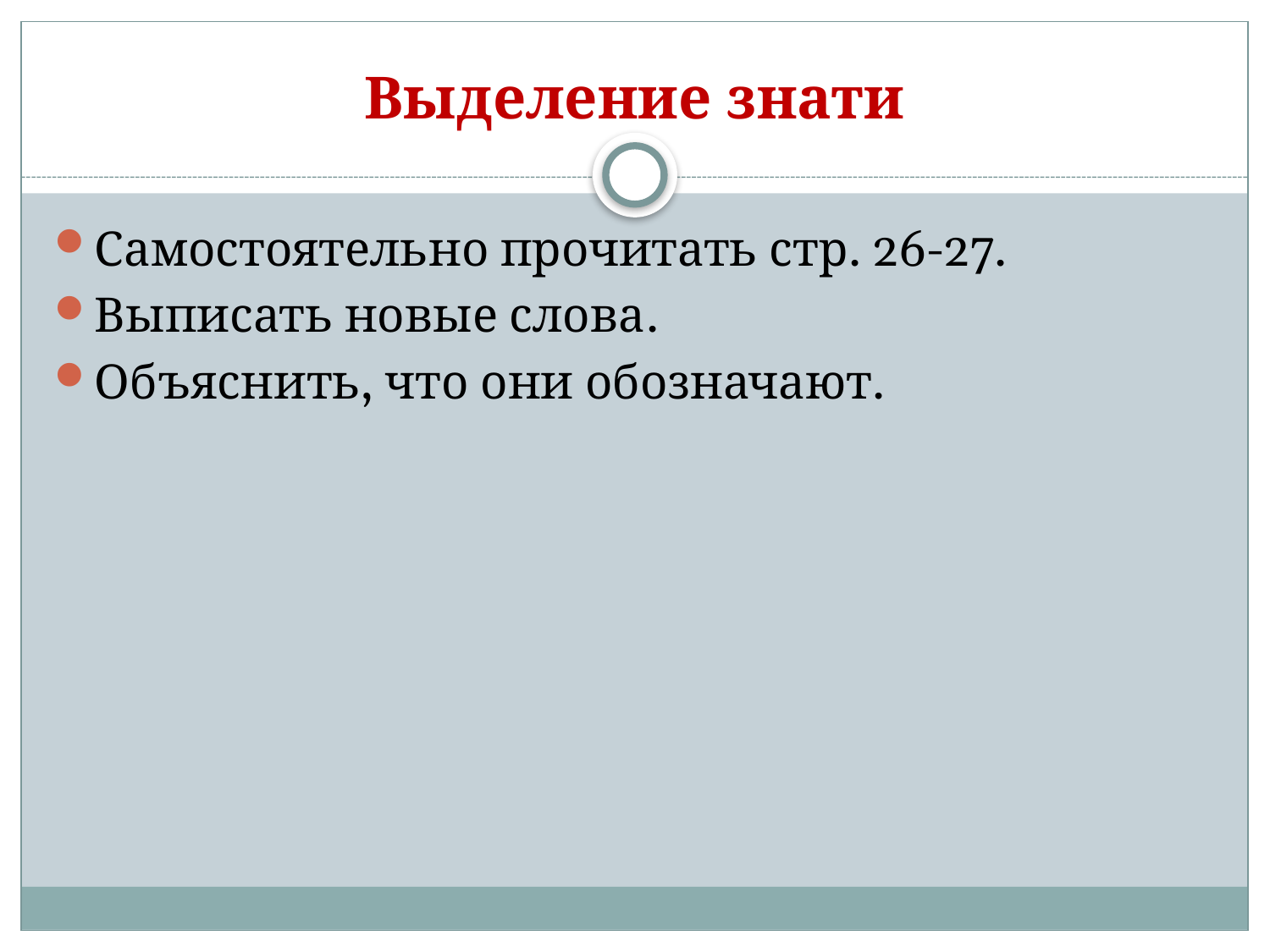

# Выделение знати
Самостоятельно прочитать стр. 26-27.
Выписать новые слова.
Объяснить, что они обозначают.